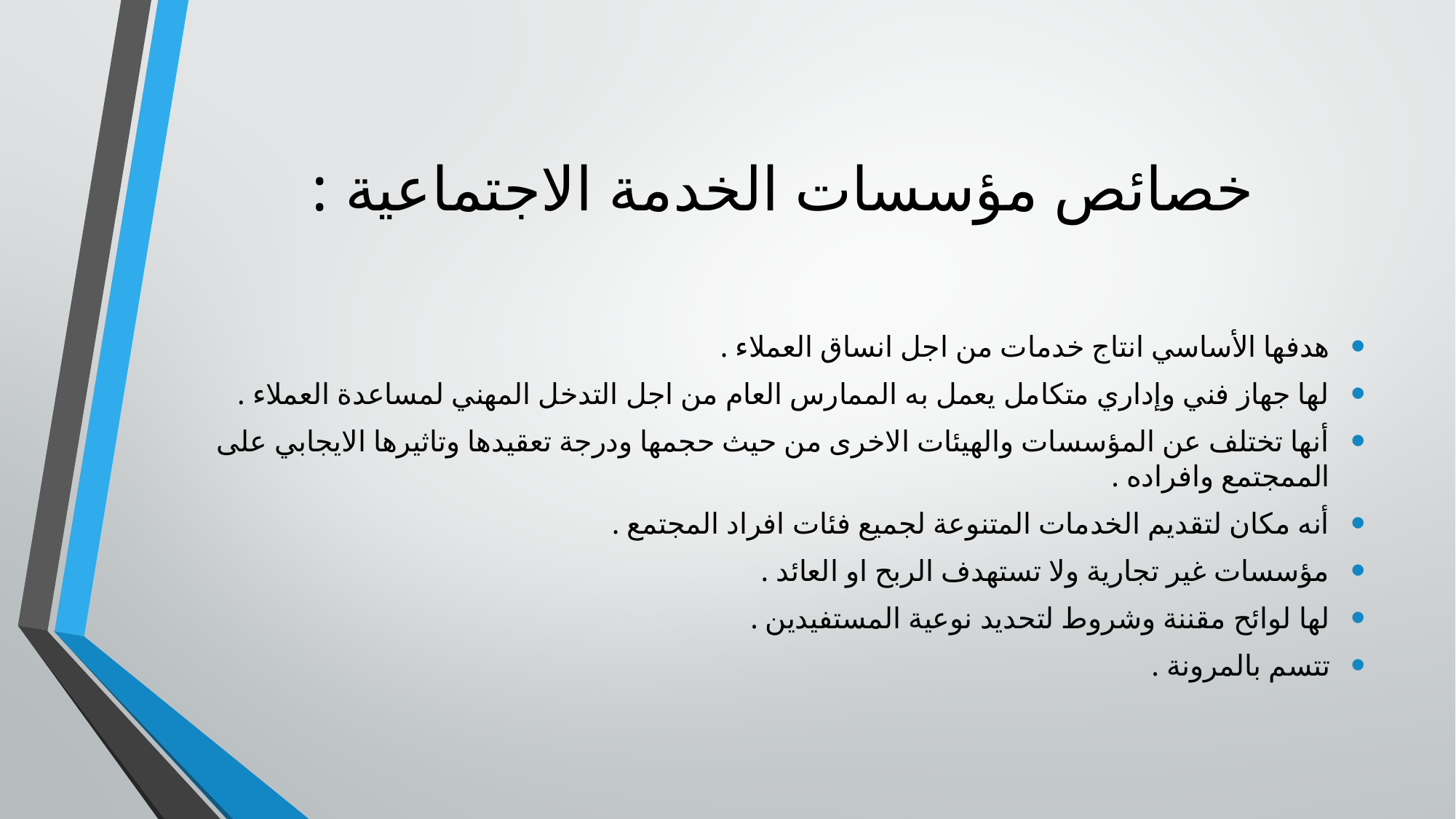

# خصائص مؤسسات الخدمة الاجتماعية :
هدفها الأساسي انتاج خدمات من اجل انساق العملاء .
لها جهاز فني وإداري متكامل يعمل به الممارس العام من اجل التدخل المهني لمساعدة العملاء .
أنها تختلف عن المؤسسات والهيئات الاخرى من حيث حجمها ودرجة تعقيدها وتاثيرها الايجابي على الممجتمع وافراده .
أنه مكان لتقديم الخدمات المتنوعة لجميع فئات افراد المجتمع .
مؤسسات غير تجارية ولا تستهدف الربح او العائد .
لها لوائح مقننة وشروط لتحديد نوعية المستفيدين .
تتسم بالمرونة .